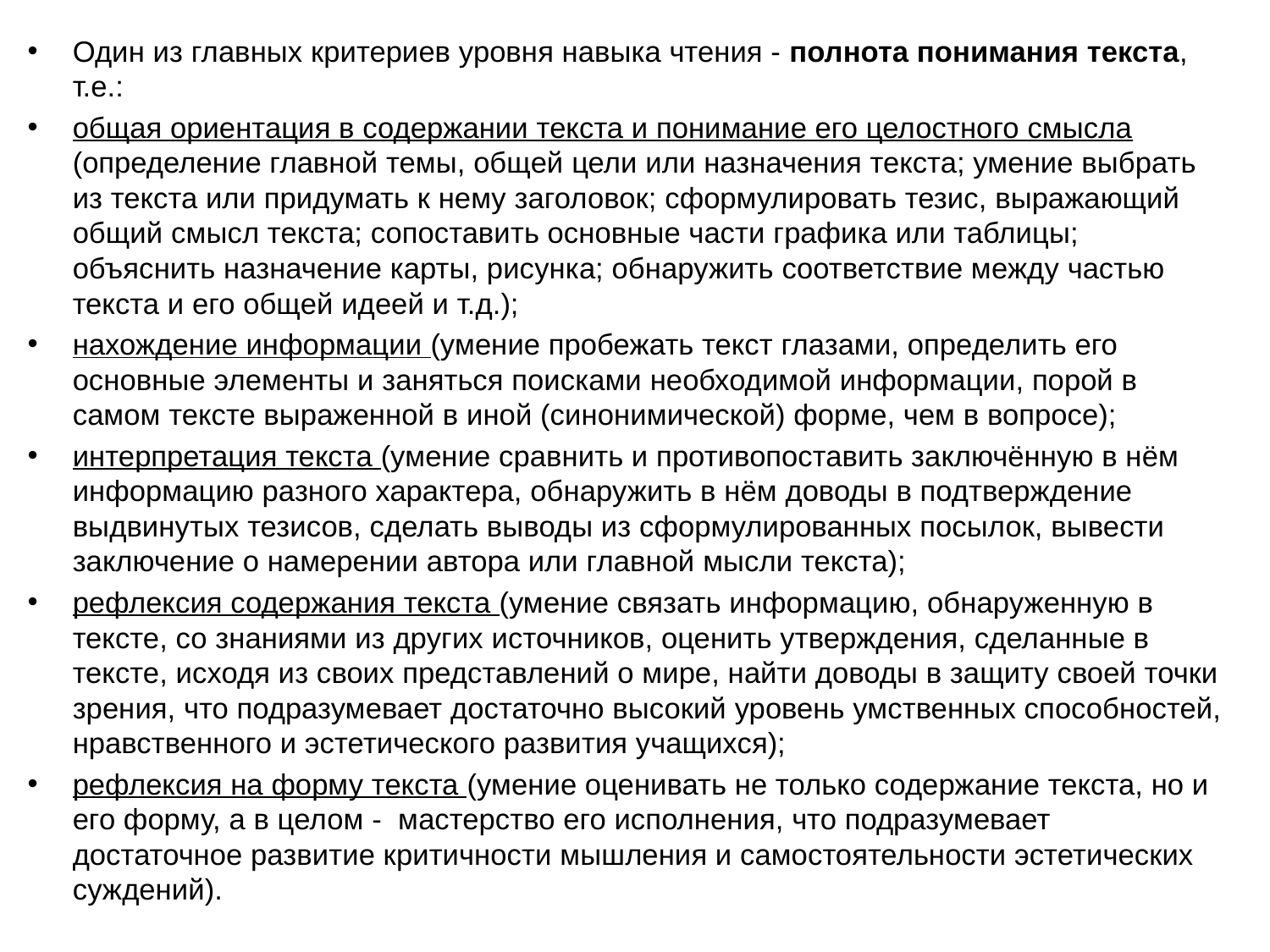

Один из главных критериев уровня навыка чтения - полнота понимания текста, т.е.:
общая ориентация в содержании текста и понимание его целостного смысла (определение главной темы, общей цели или назначения текста; умение выбрать из текста или придумать к нему заголовок; сформулировать тезис, выражающий общий смысл текста; сопоставить основные части графика или таблицы; объяснить назначение карты, рисунка; обнаружить соответствие между частью текста и его общей идеей и т.д.);
нахождение информации (умение пробежать текст глазами, определить его основные элементы и заняться поисками необходимой информации, порой в самом тексте выраженной в иной (синонимической) форме, чем в вопросе);
интерпретация текста (умение сравнить и противопоставить заключённую в нём информацию разного характера, обнаружить в нём доводы в подтверждение выдвинутых тезисов, сделать выводы из сформулированных посылок, вывести заключение о намерении автора или главной мысли текста);
рефлексия содержания текста (умение связать информацию, обнаруженную в тексте, со знаниями из других источников, оценить утверждения, сделанные в тексте, исходя из своих представлений о мире, найти доводы в защиту своей точки зрения, что подразумевает достаточно высокий уровень умственных способностей, нравственного и эстетического развития учащихся);
рефлексия на форму текста (умение оценивать не только содержание текста, но и его форму, а в целом -  мастерство его исполнения, что подразумевает достаточное развитие критичности мышления и самостоятельности эстетических суждений).